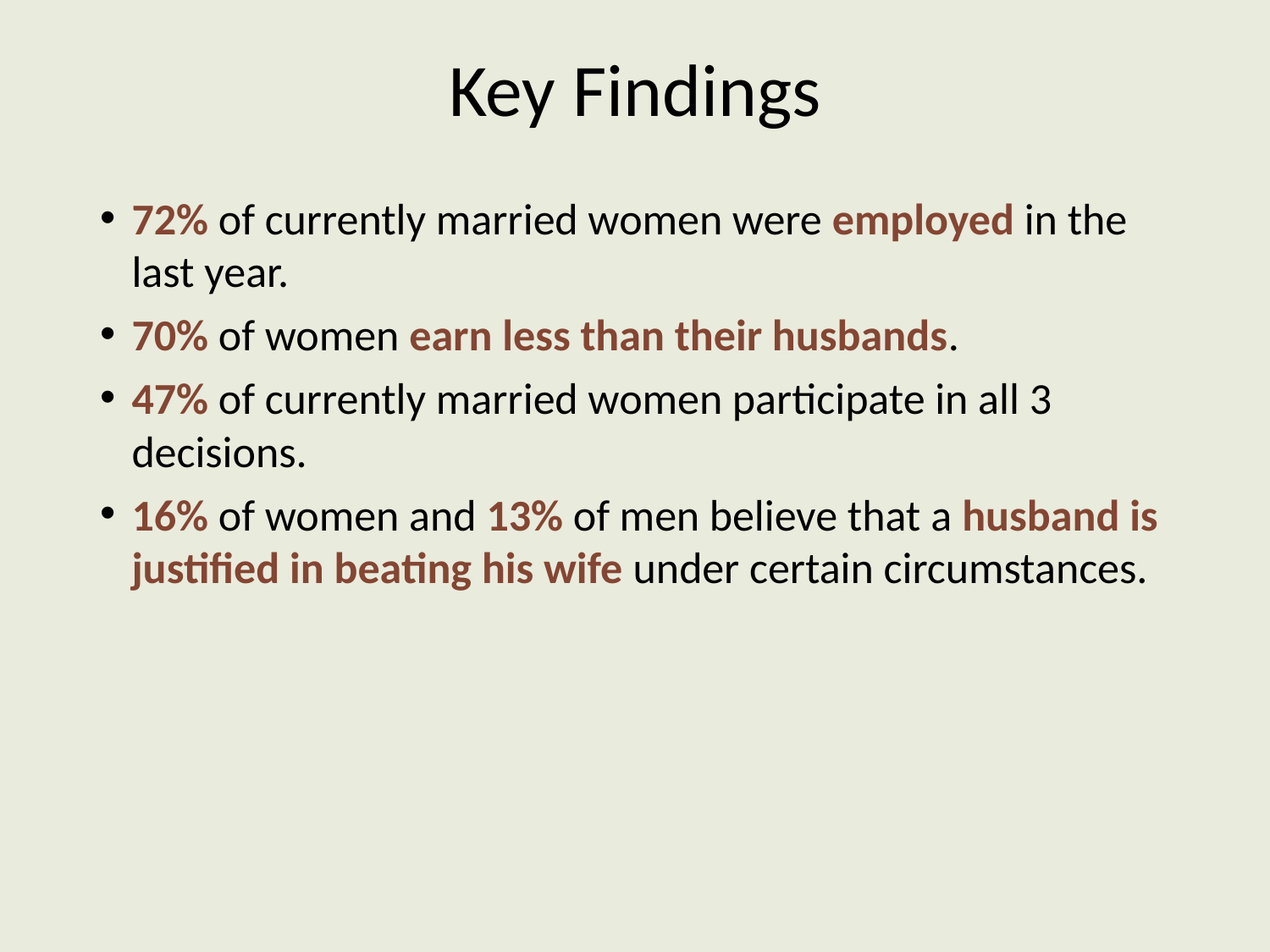

# Key Findings
72% of currently married women were employed in the last year.
70% of women earn less than their husbands.
47% of currently married women participate in all 3 decisions.
16% of women and 13% of men believe that a husband is justified in beating his wife under certain circumstances.